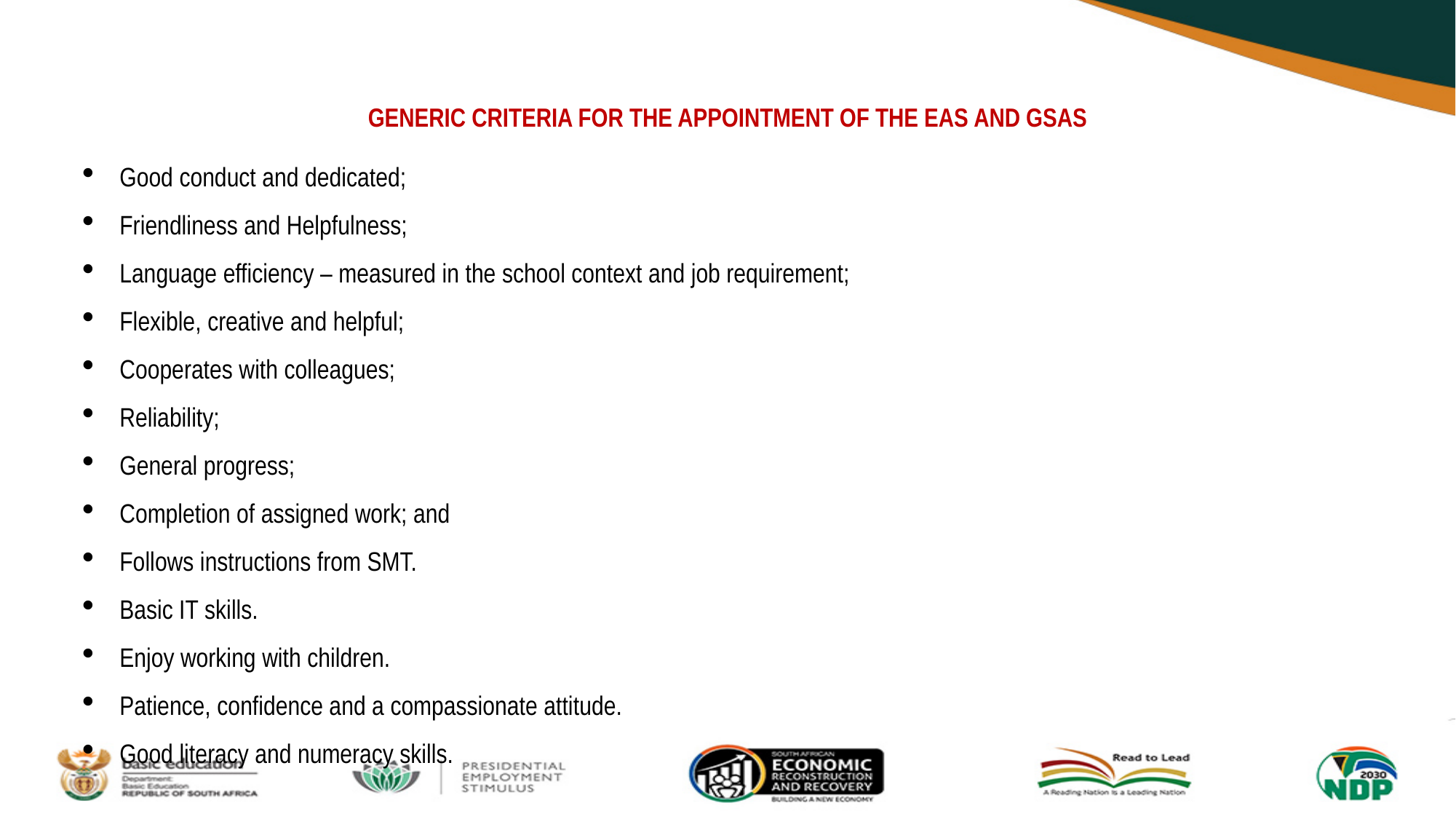

# GENERIC CRITERIA FOR THE APPOINTMENT OF THE EAS AND GSAS
Good conduct and dedicated;
Friendliness and Helpfulness;
Language efficiency – measured in the school context and job requirement;
Flexible, creative and helpful;
Cooperates with colleagues;
Reliability;
General progress;
Completion of assigned work; and
Follows instructions from SMT.
Basic IT skills.
Enjoy working with children.
Patience, confidence and a compassionate attitude.
Good literacy and numeracy skills.